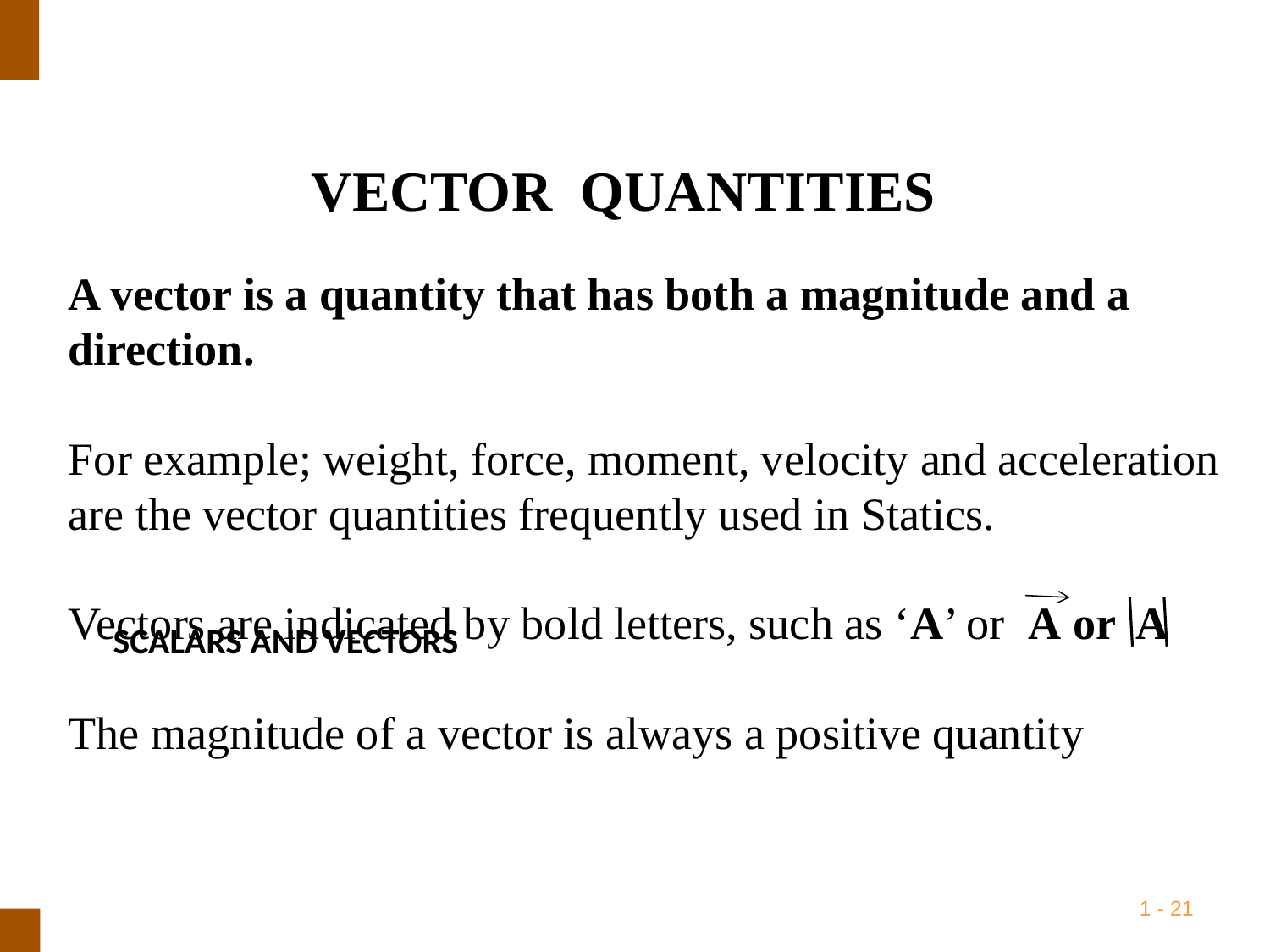

Scalars and Vectors
ENGINEERING MECHANICS : STATICS

VECTOR  QUANTITIES
A vector is a quantity that has both a magnitude and a direction.

For example; weight, force, moment, velocity and acceleration are the vector quantities frequently used in Statics.

Vectors are indicated by bold letters, such as ‘A’ or  A or  A

The magnitude of a vector is always a positive quantity

1 - 21